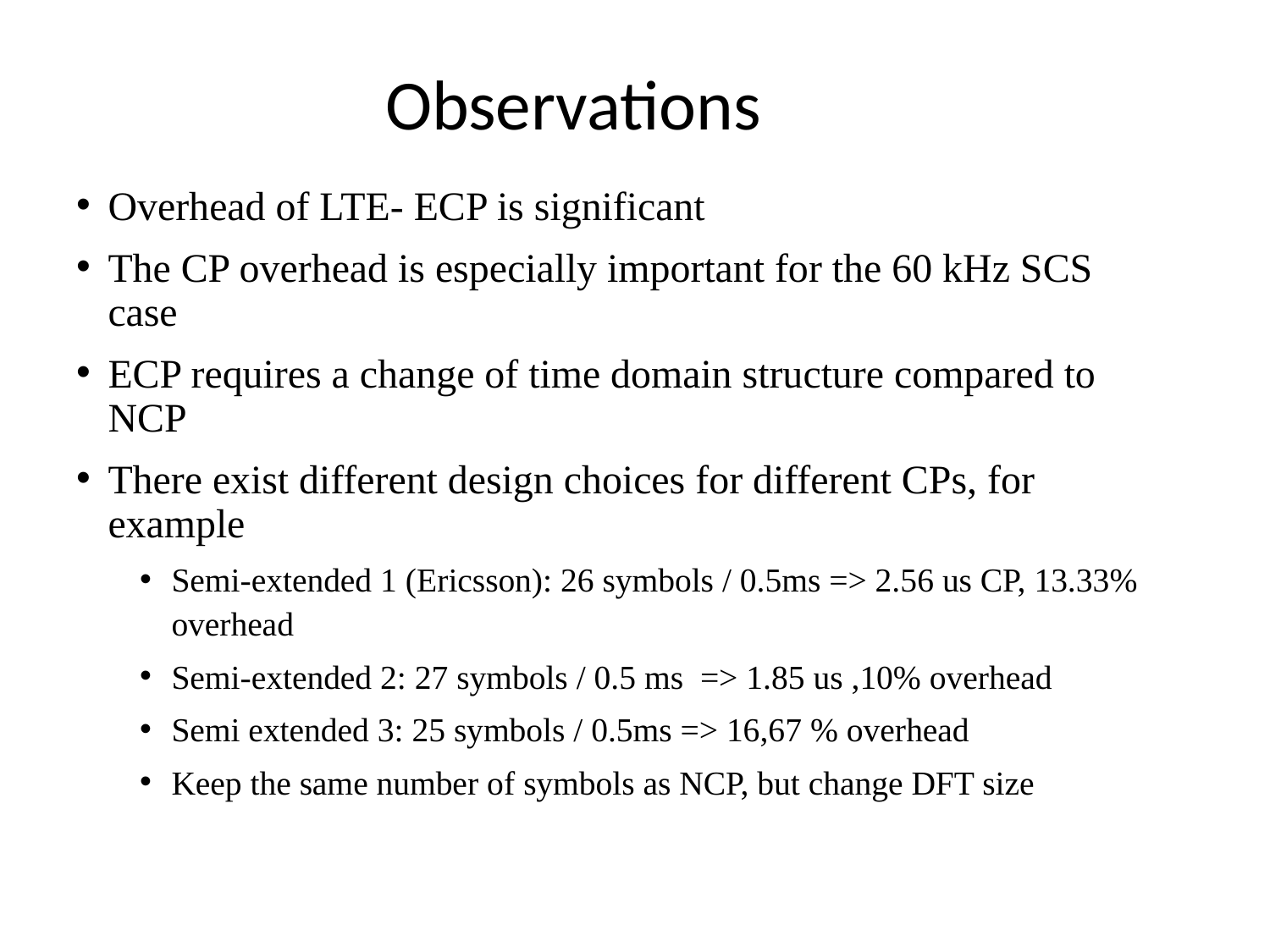

# Observations
Overhead of LTE- ECP is significant
The CP overhead is especially important for the 60 kHz SCS case
ECP requires a change of time domain structure compared to NCP
There exist different design choices for different CPs, for example
Semi-extended 1 (Ericsson): 26 symbols / 0.5ms => 2.56 us CP, 13.33% overhead
Semi-extended 2: 27 symbols / 0.5 ms  => 1.85 us ,10% overhead
Semi extended 3: 25 symbols / 0.5ms => 16,67 % overhead
Keep the same number of symbols as NCP, but change DFT size